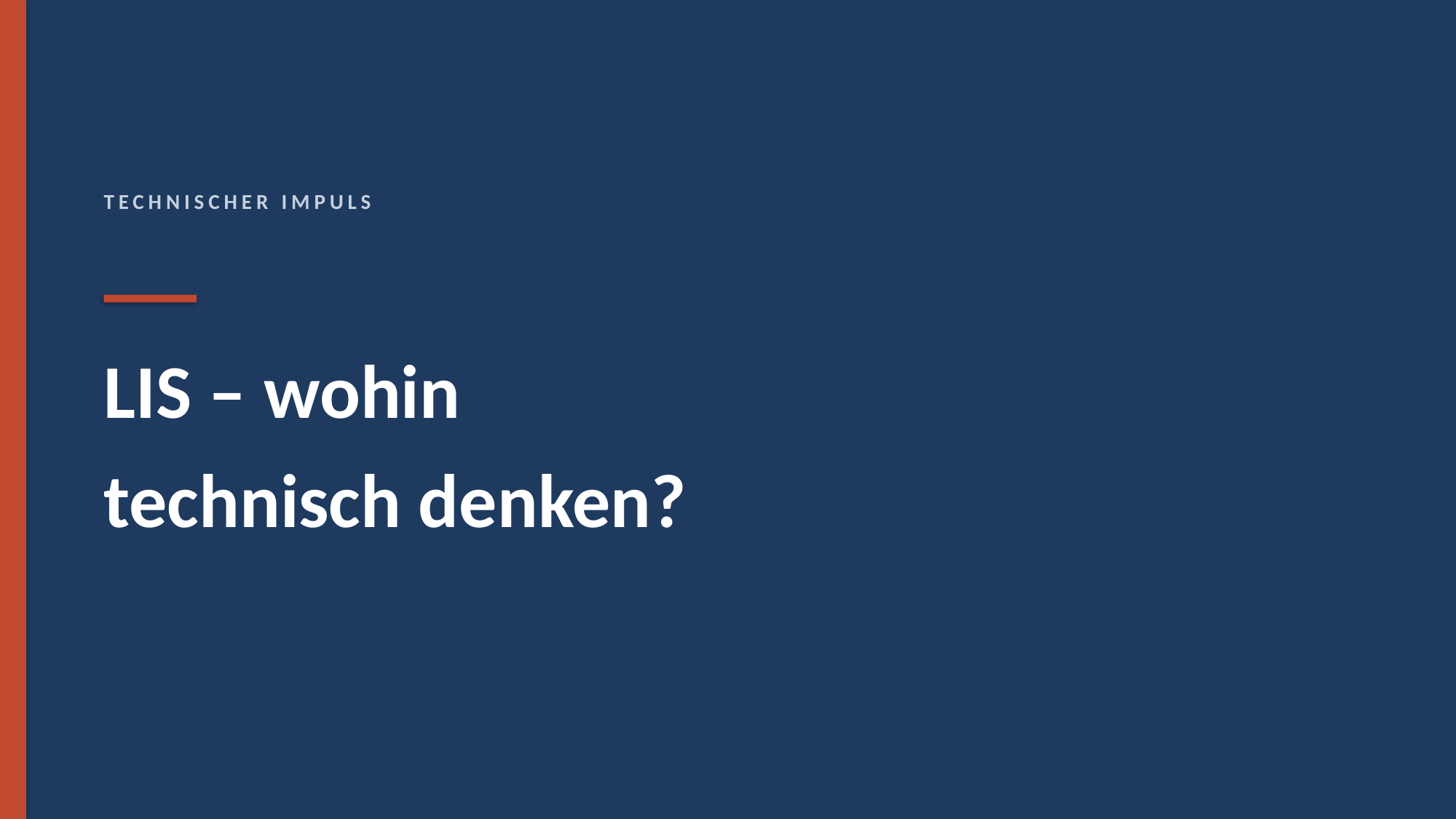

TECHNISCHER IMPULS

LIS – wohin
technisch denken?